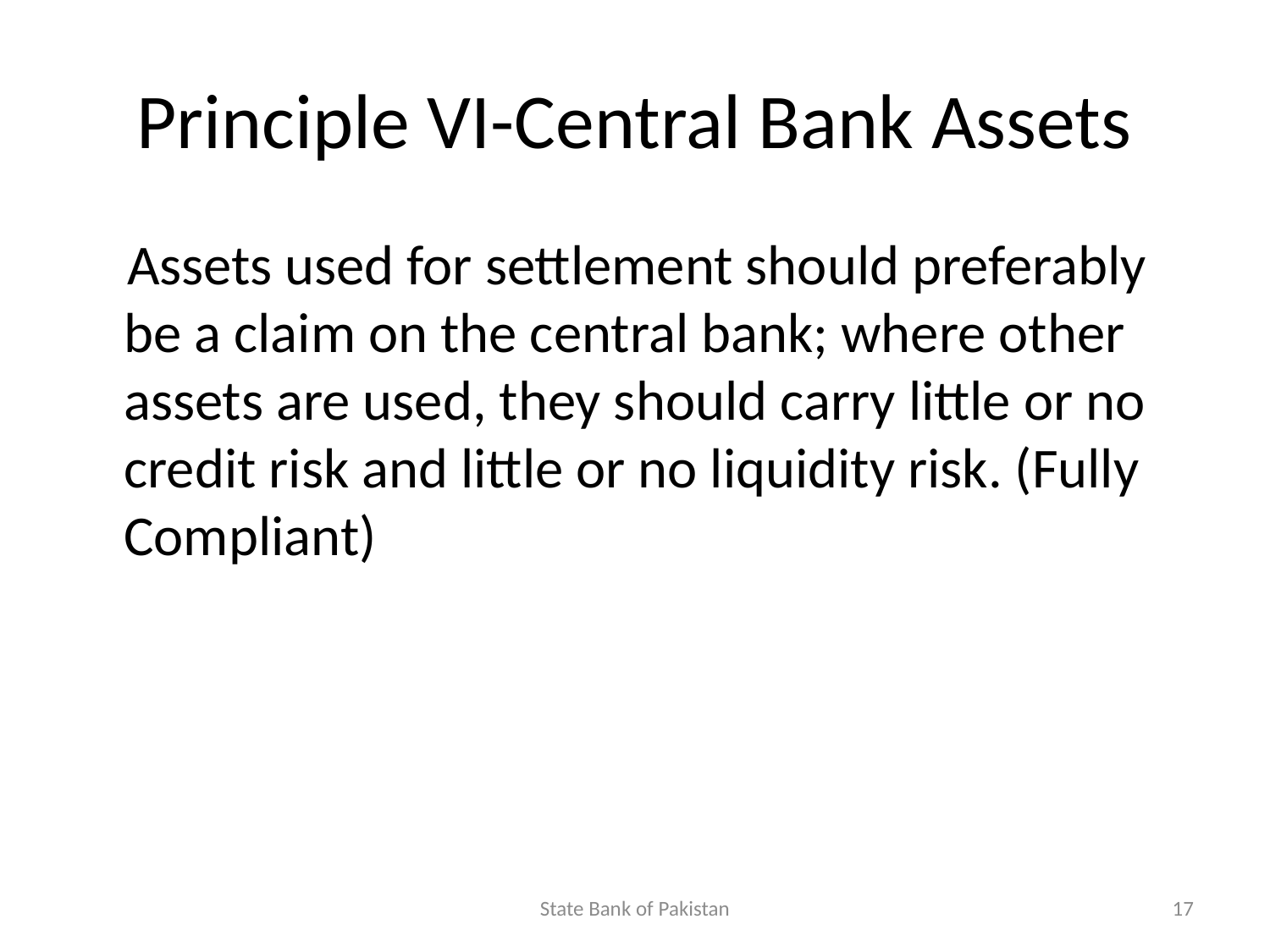

# Principle VI-Central Bank Assets
    Assets used for settlement should preferably be a claim on the central bank; where other assets are used, they should carry little or no credit risk and little or no liquidity risk. (Fully Compliant)
State Bank of Pakistan
17